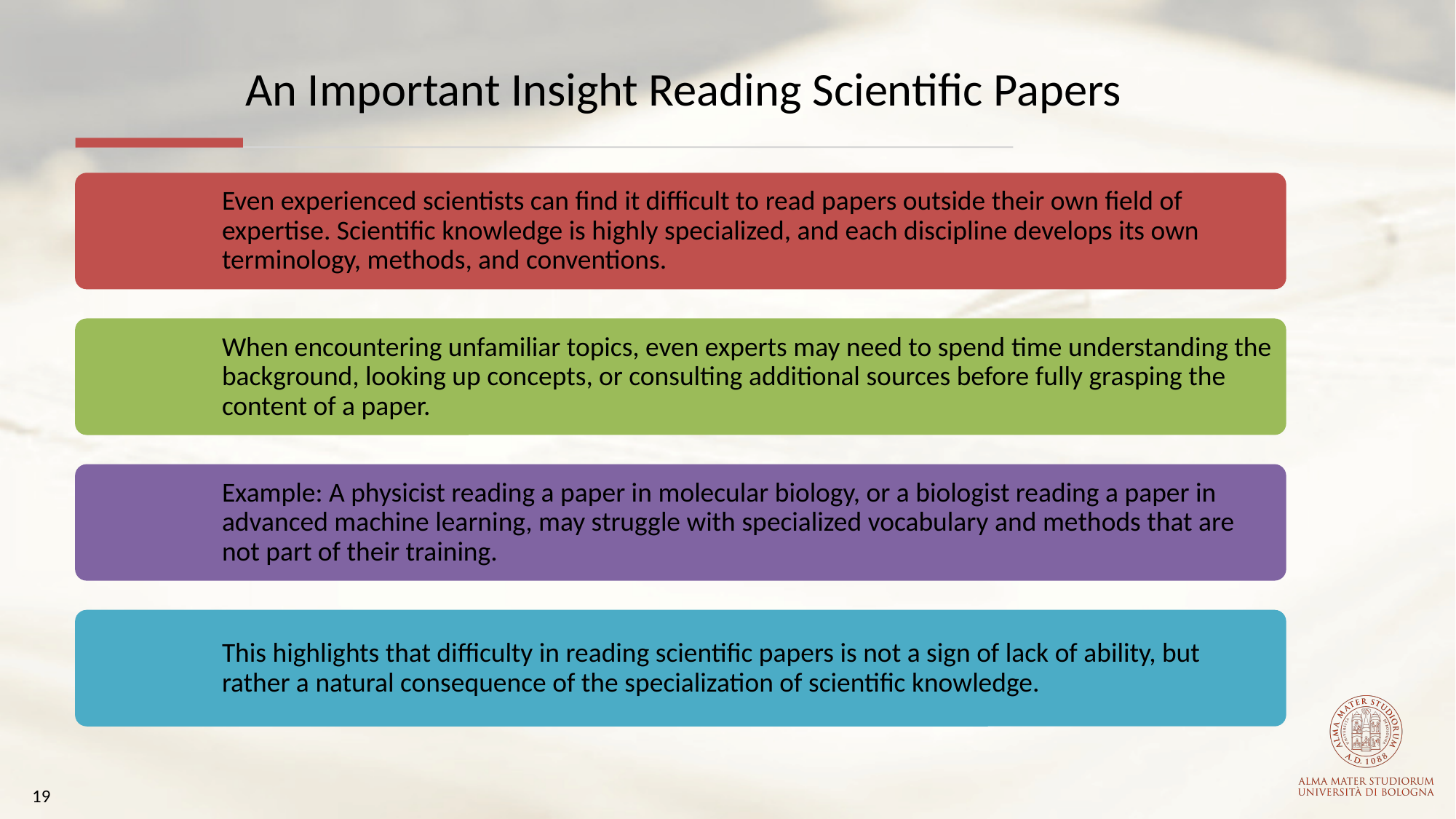

An Important Insight Reading Scientific Papers

Even experienced scientists can find it difficult to read papers outside their own field of expertise. Scientific knowledge is highly specialized, and each discipline develops its own terminology, methods, and conventions.
When encountering unfamiliar topics, even experts may need to spend time understanding the background, looking up concepts, or consulting additional sources before fully grasping the content of a paper.
Example: A physicist reading a paper in molecular biology, or a biologist reading a paper in advanced machine learning, may struggle with specialized vocabulary and methods that are not part of their training.
This highlights that difficulty in reading scientific papers is not a sign of lack of ability, but rather a natural consequence of the specialization of scientific knowledge.